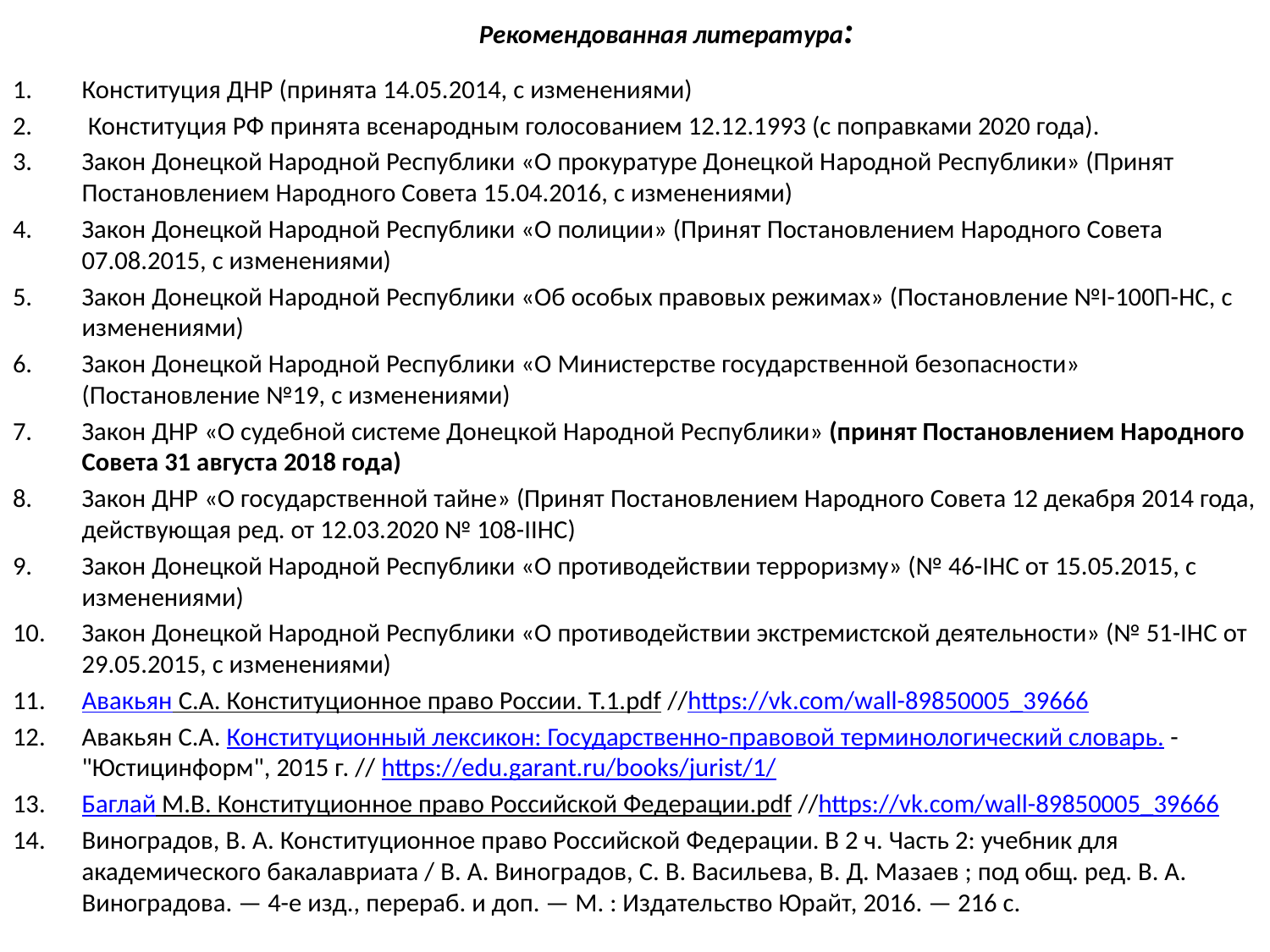

# Рекомендованная литература:
Конституция ДНР (принята 14.05.2014, с изменениями)
 Конституция РФ принята всенародным голосованием 12.12.1993 (с поправками 2020 года).
Закон Донецкой Народной Республики «О прокуратуре Донецкой Народной Республики» (Принят Постановлением Народного Совета 15.04.2016, с изменениями)
Закон Донецкой Народной Республики «О полиции» (Принят Постановлением Народного Совета 07.08.2015, с изменениями)
Закон Донецкой Народной Республики «Об особых правовых режимах» (Постановление №I-100П-НС, с изменениями)
Закон Донецкой Народной Республики «О Министерстве государственной безопасности» (Постановление №19, с изменениями)
Закон ДНР «О судебной системе Донецкой Народной Республики» (принят Постановлением Народного Совета 31 августа 2018 года)
Закон ДНР «О государственной тайне» (Принят Постановлением Народного Совета 12 декабря 2014 года, действующая ред. от 12.03.2020 № 108-IIНС)
Закон Донецкой Народной Республики «О противодействии терроризму» (№ 46-IHC от 15.05.2015, с изменениями)
Закон Донецкой Народной Республики «О противодействии экстремистской деятельности» (№ 51-IHC от 29.05.2015, с изменениями)
Авакьян С.А. Конституционное право России. Т.1.pdf //https://vk.com/wall-89850005_39666
Авакьян С.А. Конституционный лексикон: Государственно-правовой терминологический словарь. - "Юстицинформ", 2015 г. // https://edu.garant.ru/books/jurist/1/
Баглай М.В. Конституционное право Российской Федерации.pdf //https://vk.com/wall-89850005_39666
Виноградов, В. А. Конституционное право Российской Федерации. В 2 ч. Часть 2: учебник для академического бакалавриата / В. А. Виноградов, С. В. Васильева, В. Д. Мазаев ; под общ. ред. В. А. Виноградова. — 4-е изд., перераб. и доп. — М. : Издательство Юрайт, 2016. — 216 с.